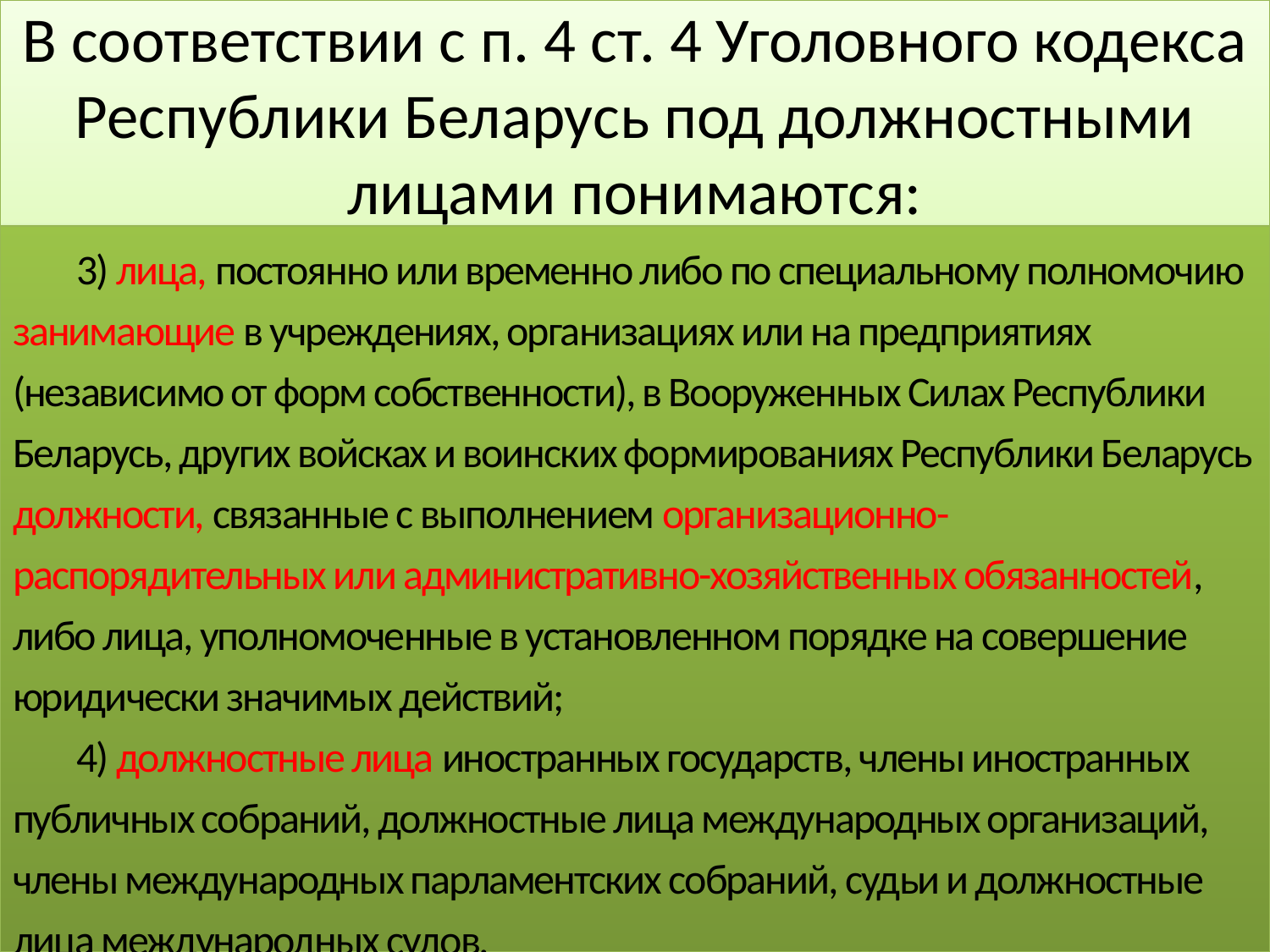

# В соответствии с п. 4 ст. 4 Уголовного кодекса Республики Беларусь под должностными лицами понимаются:
3) лица, постоянно или временно либо по специальному полномочию занимающие в учреждениях, организациях или на предприятиях (независимо от форм собственности), в Вооруженных Силах Республики Беларусь, других войсках и воинских формированиях Республики Беларусь должности, связанные с выполнением организационно-распорядительных или административно-хозяйственных обязанностей, либо лица, уполномоченные в установленном порядке на совершение юридически значимых действий;
4) должностные лица иностранных государств, члены иностранных публичных собраний, должностные лица международных организаций, члены международных парламентских собраний, судьи и должностные лица международных судов.